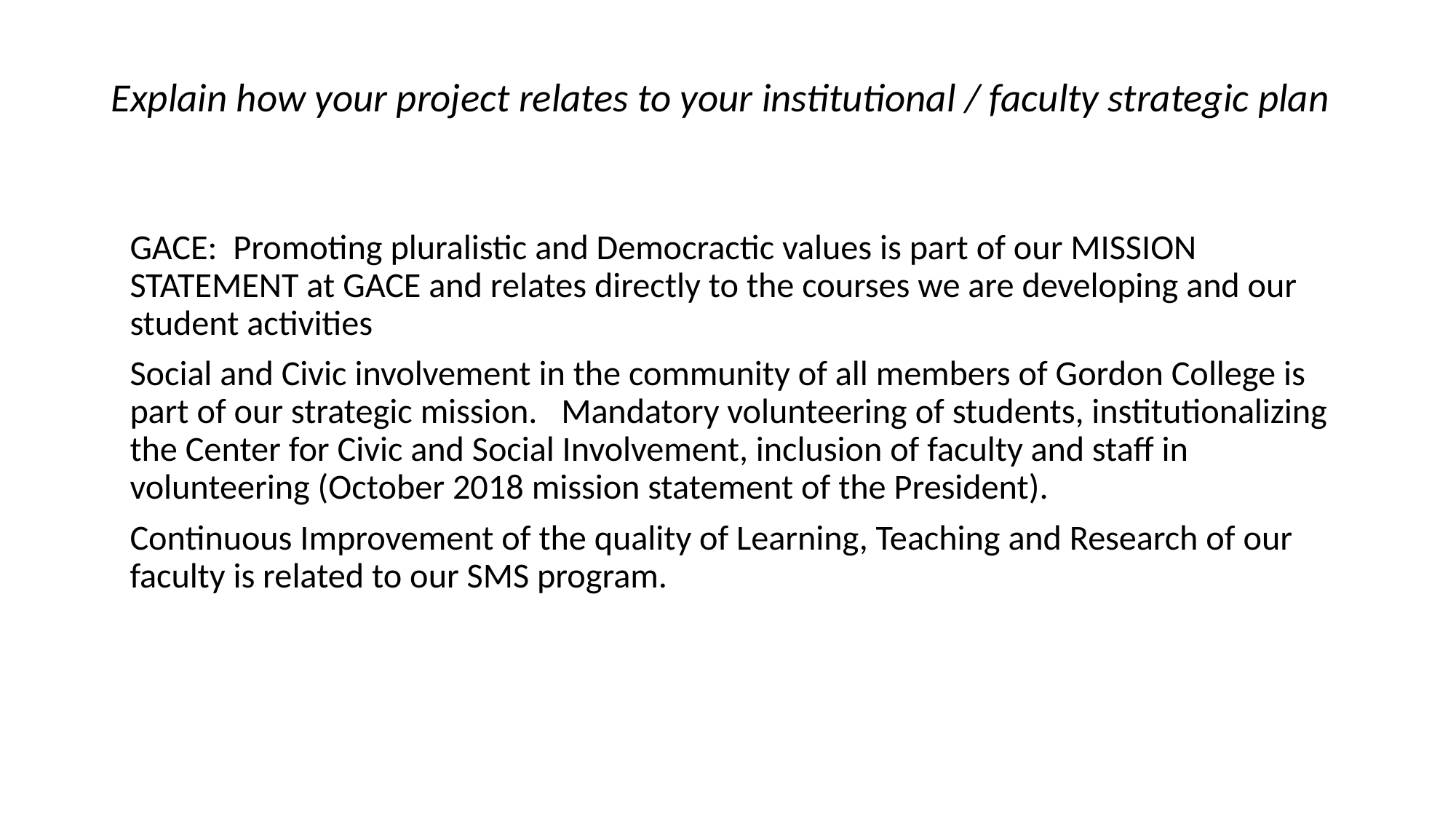

# Explain how your project relates to your institutional / faculty strategic plan
GACE:  Promoting pluralistic and Democractic values is part of our MISSION STATEMENT at GACE and relates directly to the courses we are developing and our student activities
Social and Civic involvement in the community of all members of Gordon College is part of our strategic mission.   Mandatory volunteering of students, institutionalizing the Center for Civic and Social Involvement, inclusion of faculty and staff in volunteering (October 2018 mission statement of the President).
Continuous Improvement of the quality of Learning, Teaching and Research of our faculty is related to our SMS program.